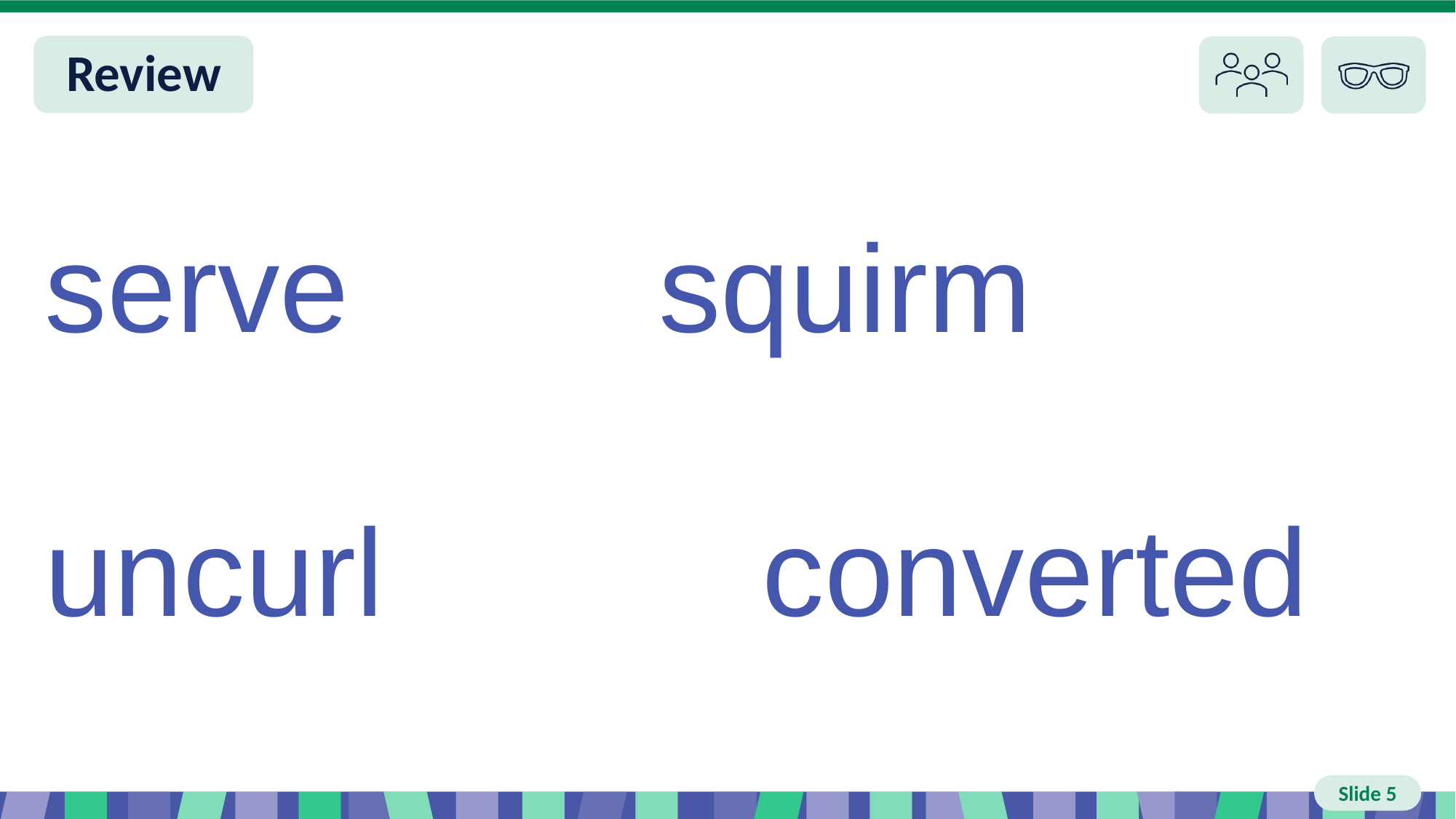

# Slide 5 Review You do
serve         squirm
uncurl           converted